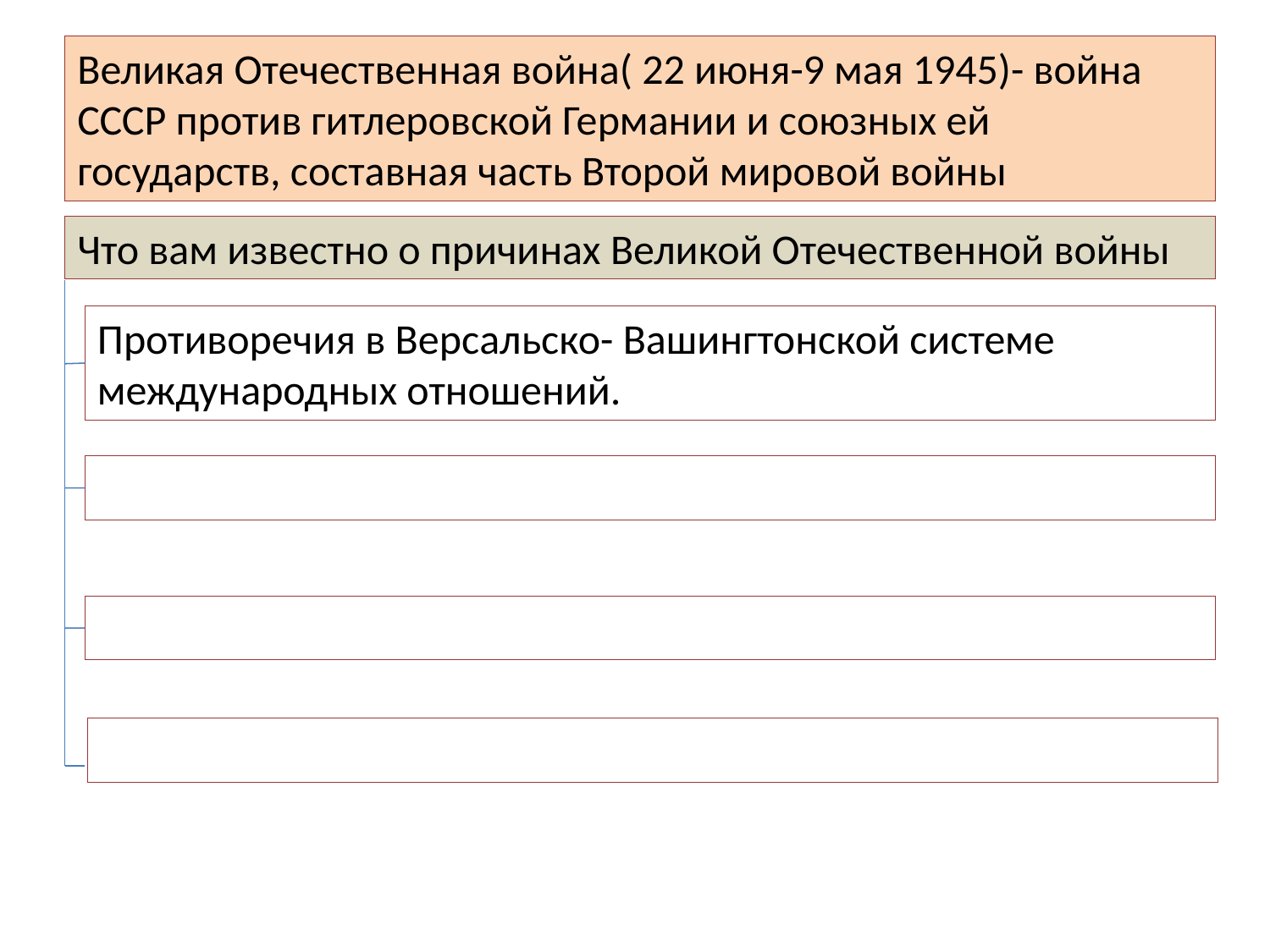

Великая Отечественная война( 22 июня-9 мая 1945)- война СССР против гитлеровской Германии и союзных ей государств, составная часть Второй мировой войны
Что вам известно о причинах Великой Отечественной войны
Противоречия в Версальско- Вашингтонской системе международных отношений.